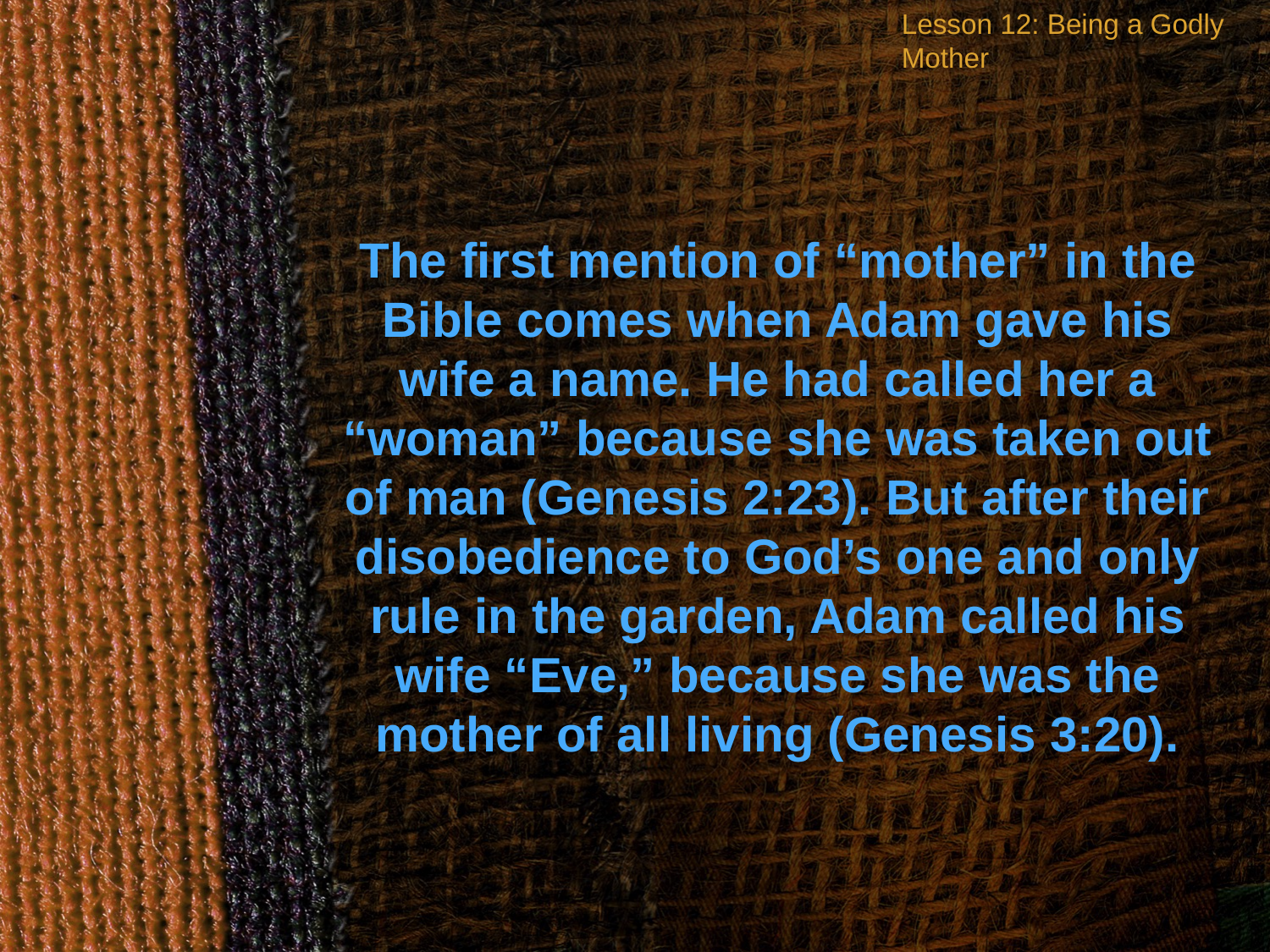

Lesson 12: Being a Godly Mother
The first mention of “mother” in the Bible comes when Adam gave his wife a name. He had called her a “woman” because she was taken out of man (Genesis 2:23). But after their disobedience to God’s one and only rule in the garden, Adam called his wife “Eve,” because she was the mother of all living (Genesis 3:20).